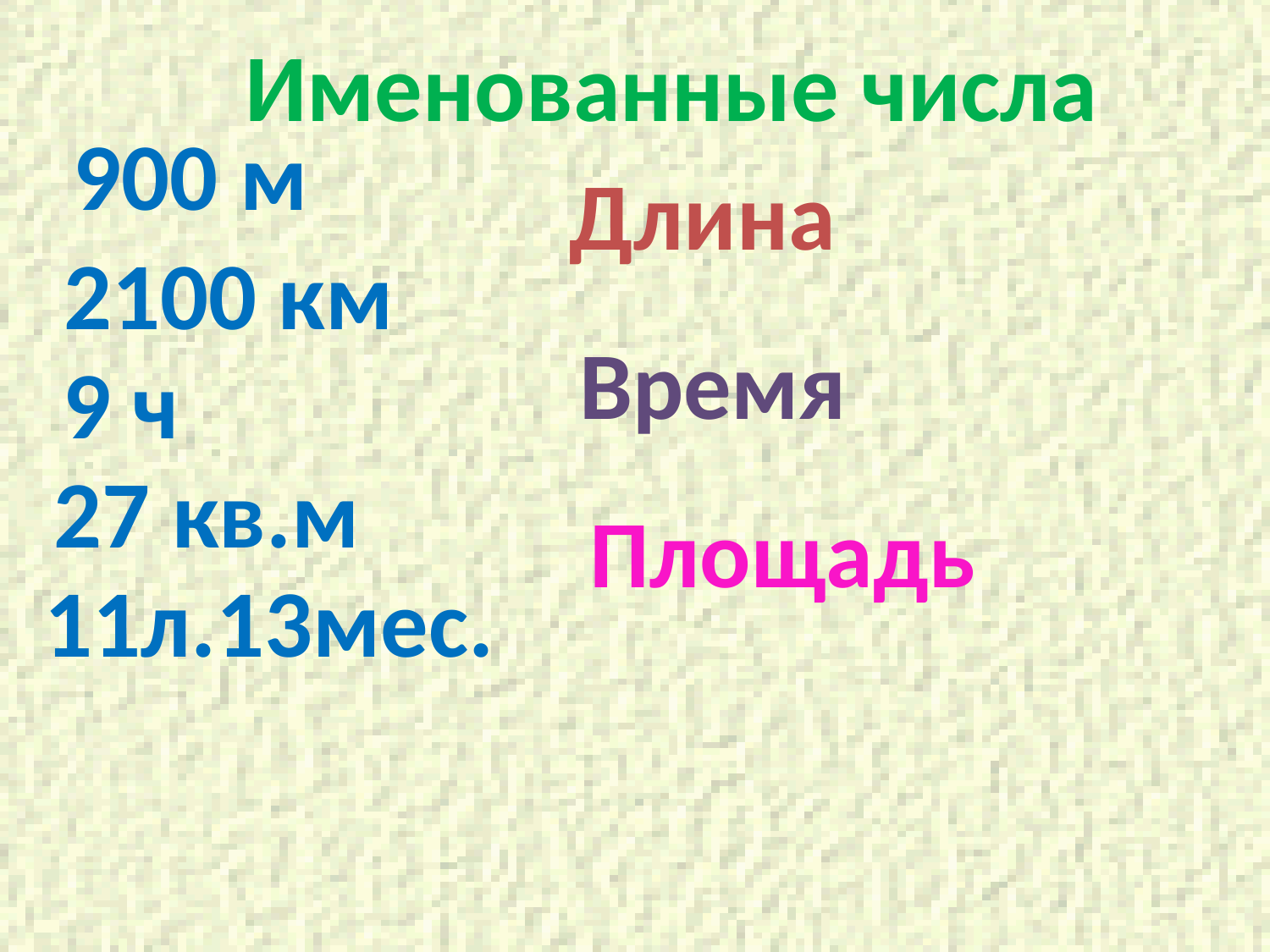

Именованные числа
900 м
Длина
2100 км
Время
9 ч
27 кв.м
Площадь
11л.13мес.